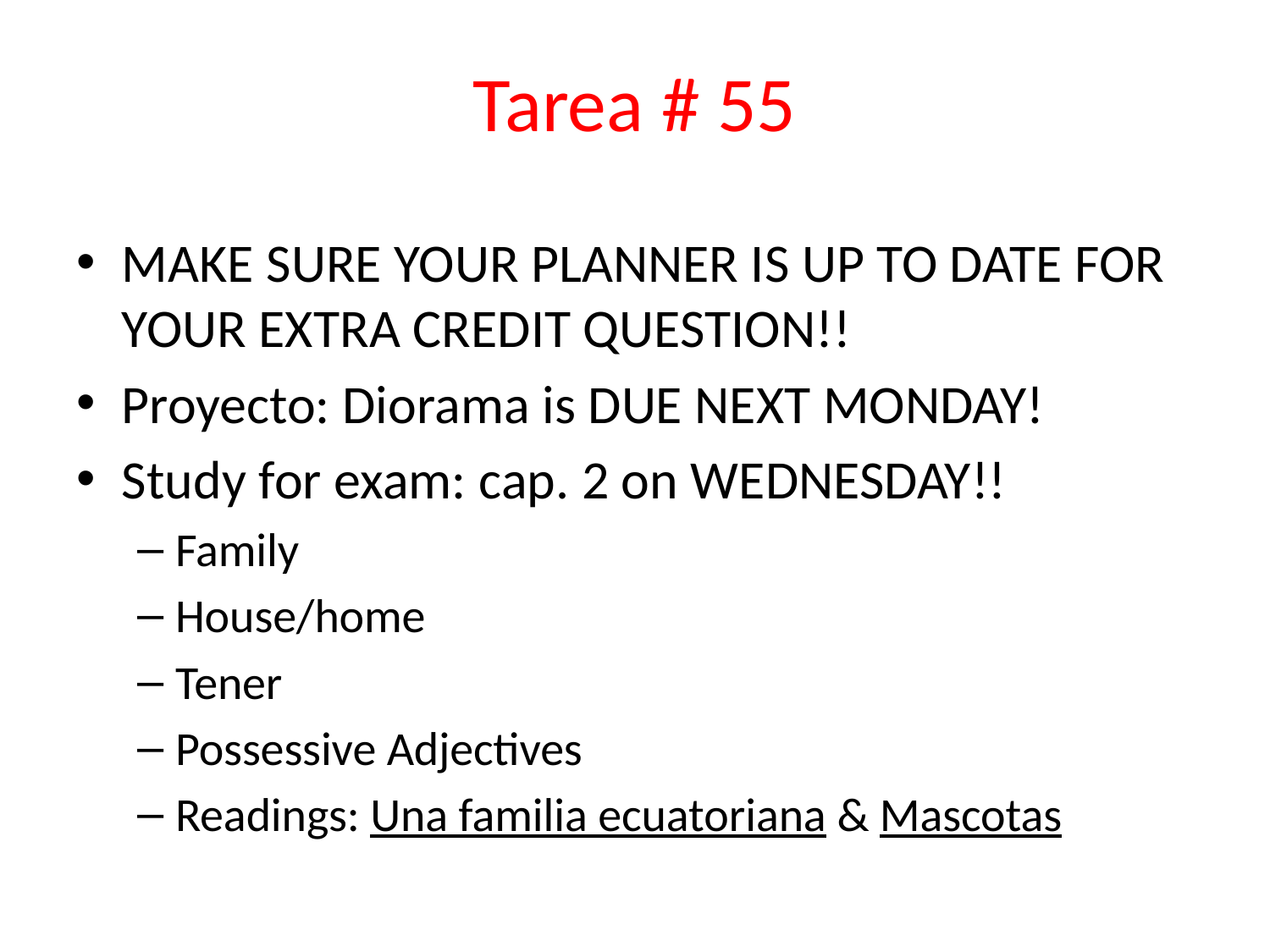

# Tarea # 55
MAKE SURE YOUR PLANNER IS UP TO DATE FOR YOUR EXTRA CREDIT QUESTION!!
Proyecto: Diorama is DUE NEXT MONDAY!
Study for exam: cap. 2 on WEDNESDAY!!
Family
House/home
Tener
Possessive Adjectives
Readings: Una familia ecuatoriana & Mascotas